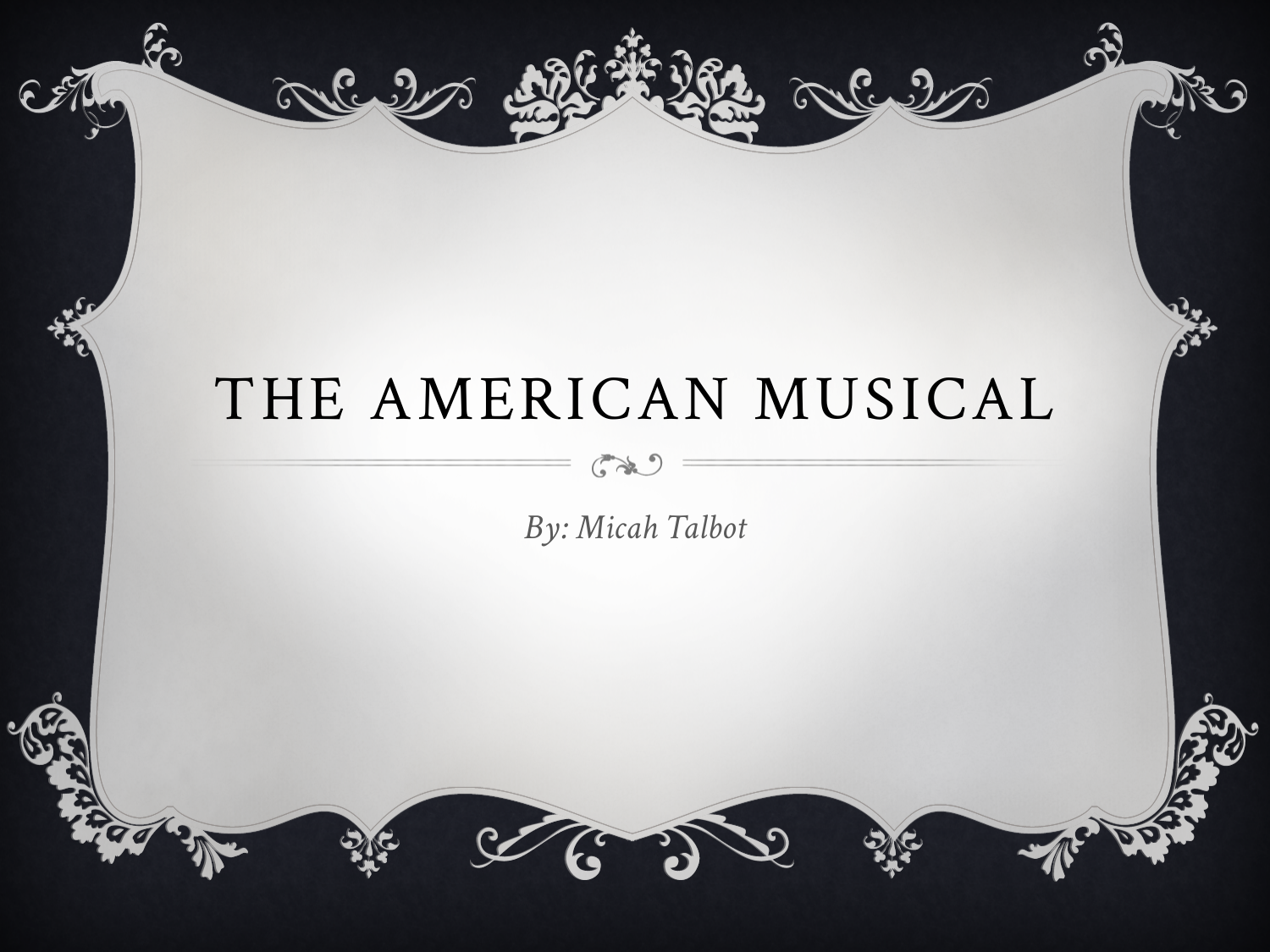

# The American musical
By: Micah Talbot